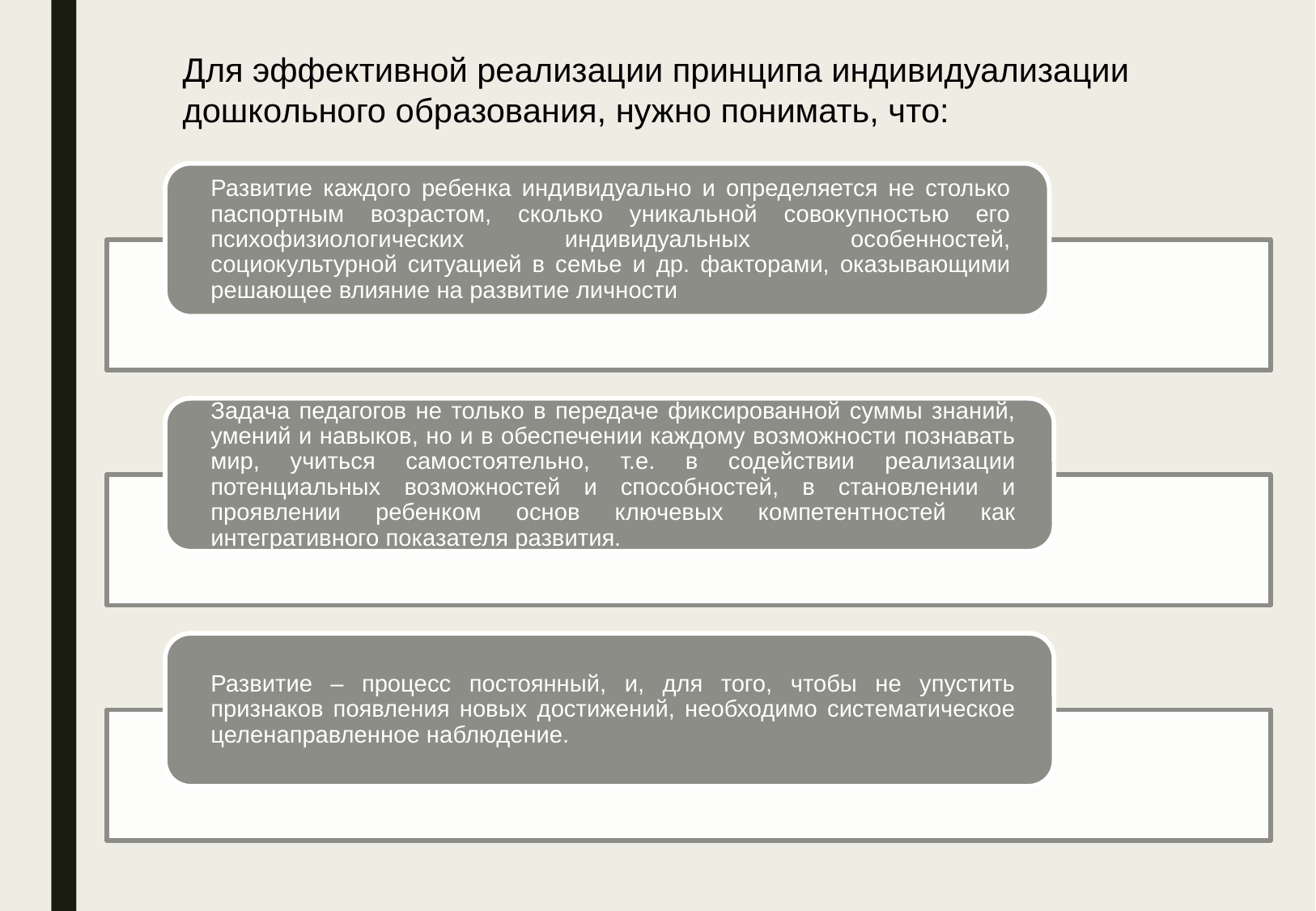

Для эффективной реализации принципа индивидуализации дошкольного образования, нужно понимать, что:
Развитие каждого ребенка индивидуально и определяется не столько паспортным возрастом, сколько уникальной совокупностью его психофизиологических индивидуальных особенностей, социокультурной ситуацией в семье и др. факторами, оказывающими решающее влияние на развитие личности
Задача педагогов не только в передаче фиксированной суммы знаний, умений и навыков, но и в обеспечении каждому возможности познавать мир, учиться самостоятельно, т.е. в содействии реализации потенциальных возможностей и способностей, в становлении и проявлении ребенком основ ключевых компетентностей как интегративного показателя развития.
Развитие – процесс постоянный, и, для того, чтобы не упустить признаков появления новых достижений, необходимо систематическое целенаправленное наблюдение.